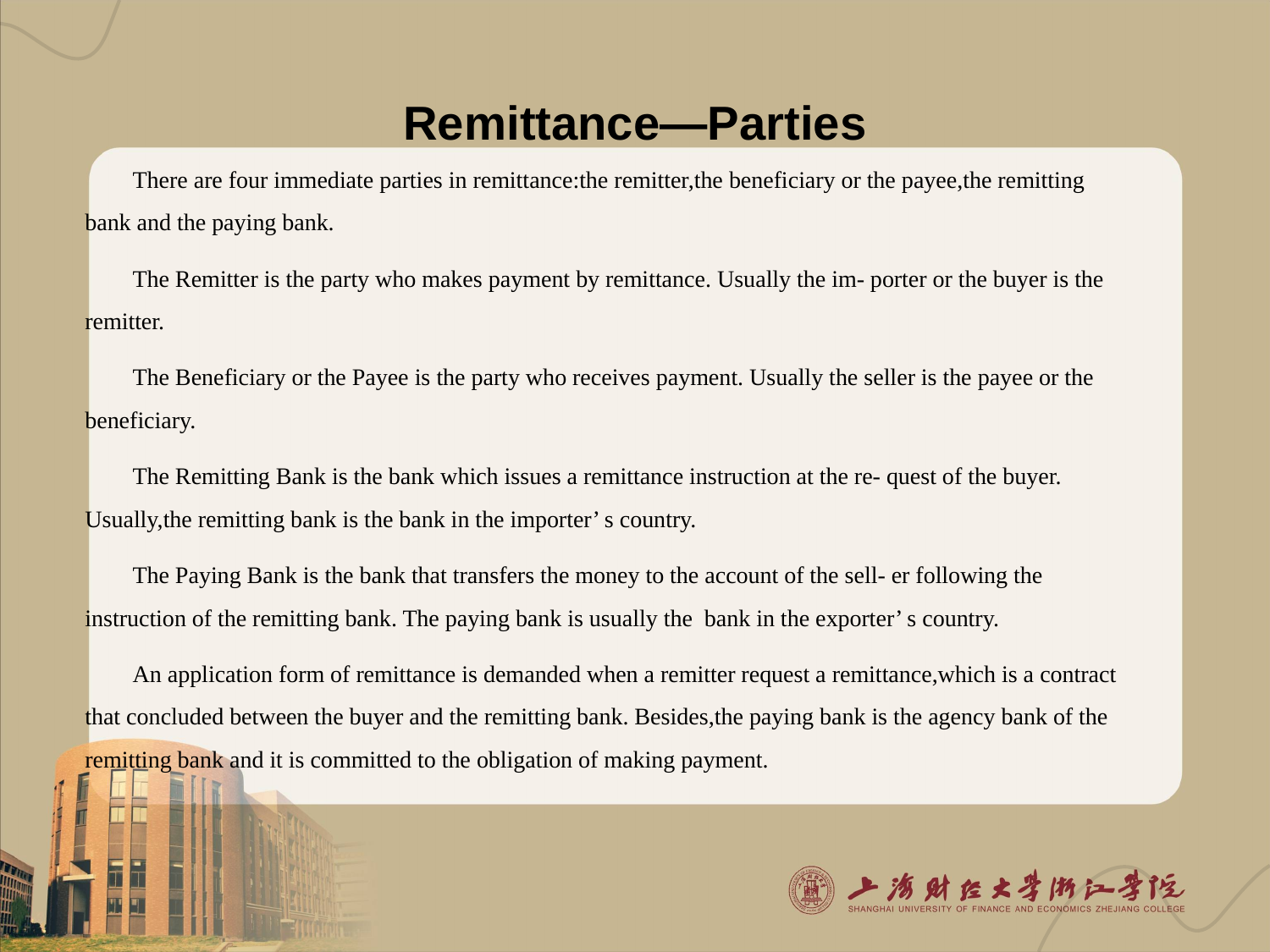

# Remittance—Parties
There are four immediate parties in remittance:the remitter,the beneficiary or the payee,the remitting bank and the paying bank.
The Remitter is the party who makes payment by remittance. Usually the im- porter or the buyer is the remitter.
The Beneficiary or the Payee is the party who receives payment. Usually the seller is the payee or the beneficiary.
The Remitting Bank is the bank which issues a remittance instruction at the re- quest of the buyer.  Usually,the remitting bank is the bank in the importer’ s country.
The Paying Bank is the bank that transfers the money to the account of the sell- er following the instruction of the remitting bank. The paying bank is usually the  bank in the exporter’ s country.
An application form of remittance is demanded when a remitter request a remittance,which is a contract that concluded between the buyer and the remitting bank. Besides,the paying bank is the agency bank of the remitting bank and it is committed to the obligation of making payment.